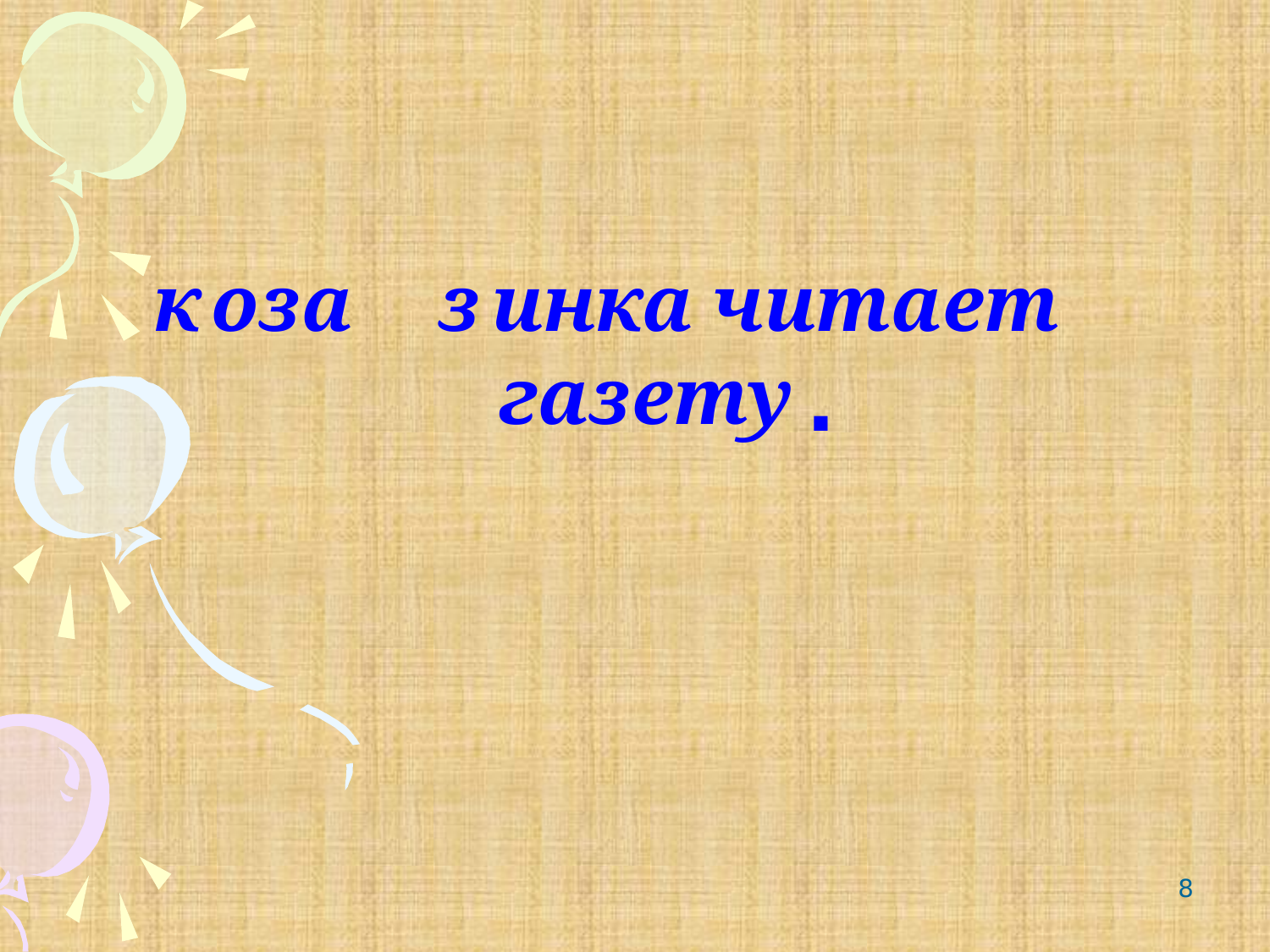

З
к
оза       инка читает
 газету
з
К
.
8